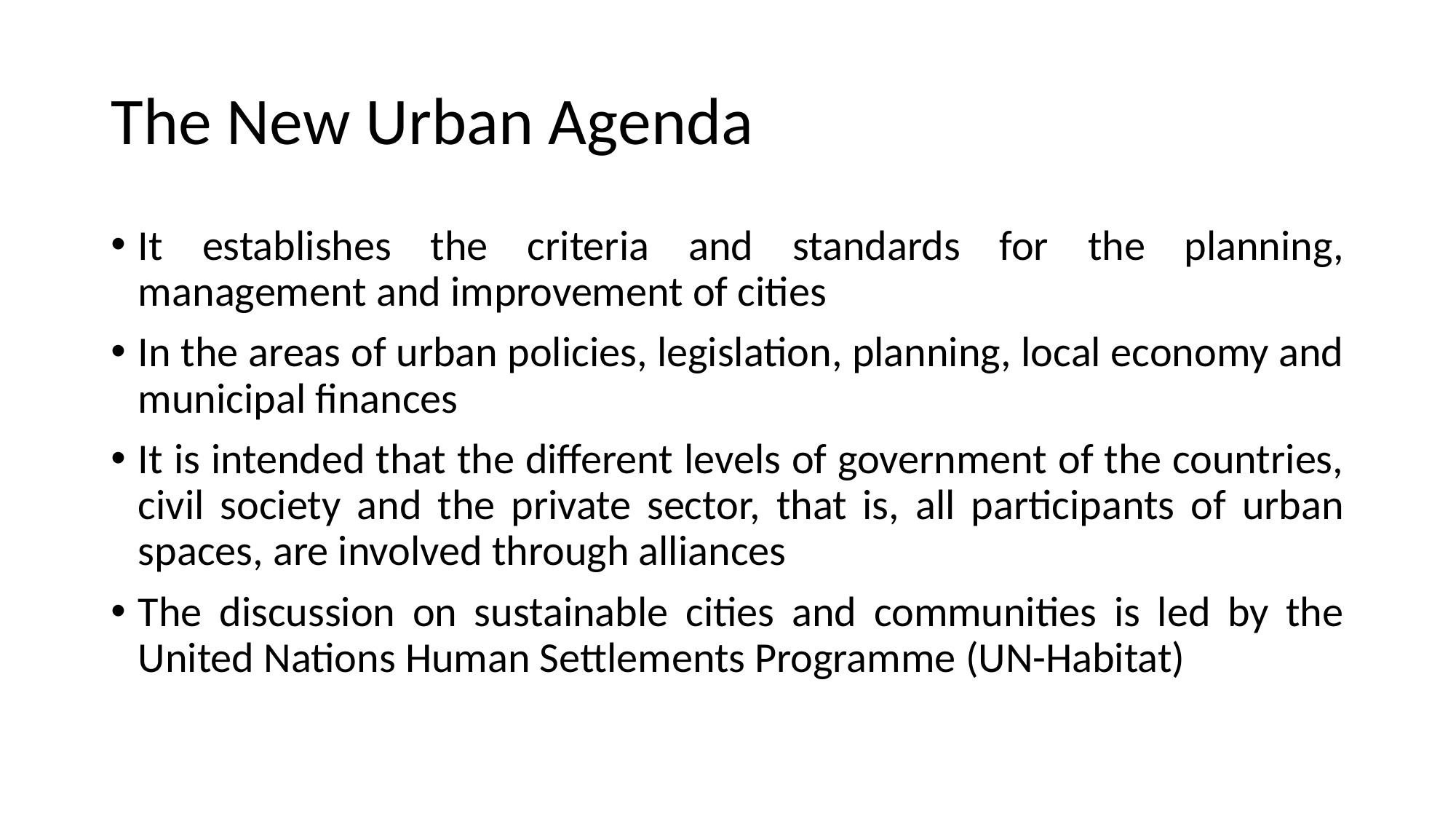

# The New Urban Agenda
It establishes the criteria and standards for the planning, management and improvement of cities
In the areas of urban policies, legislation, planning, local economy and municipal finances
It is intended that the different levels of government of the countries, civil society and the private sector, that is, all participants of urban spaces, are involved through alliances
The discussion on sustainable cities and communities is led by the United Nations Human Settlements Programme (UN-Habitat)